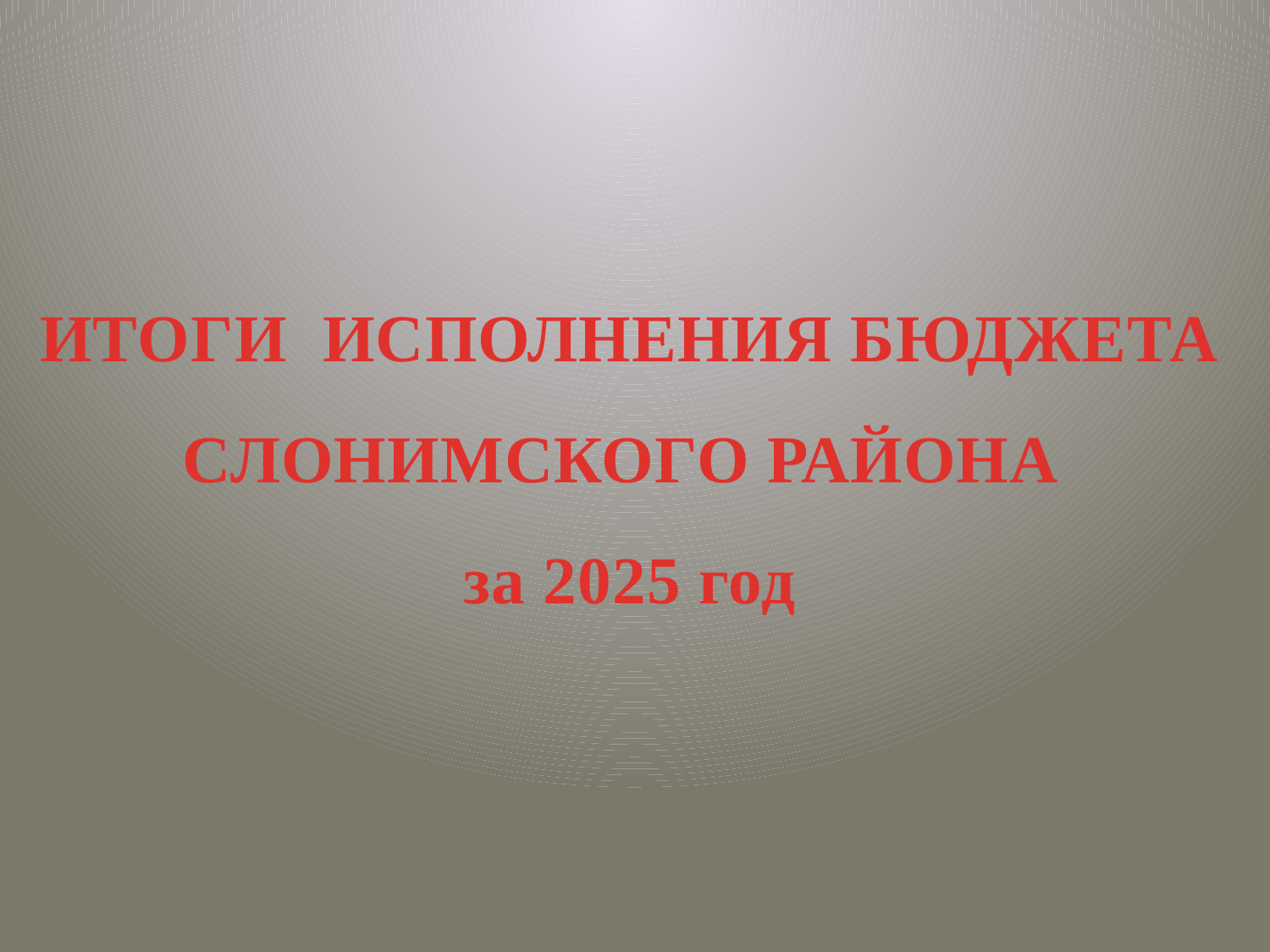

# ИТОГИ  ИСПОЛНЕНИЯ БЮДЖЕТА СЛОНИМСКОГО РАЙОНА за 2025 год